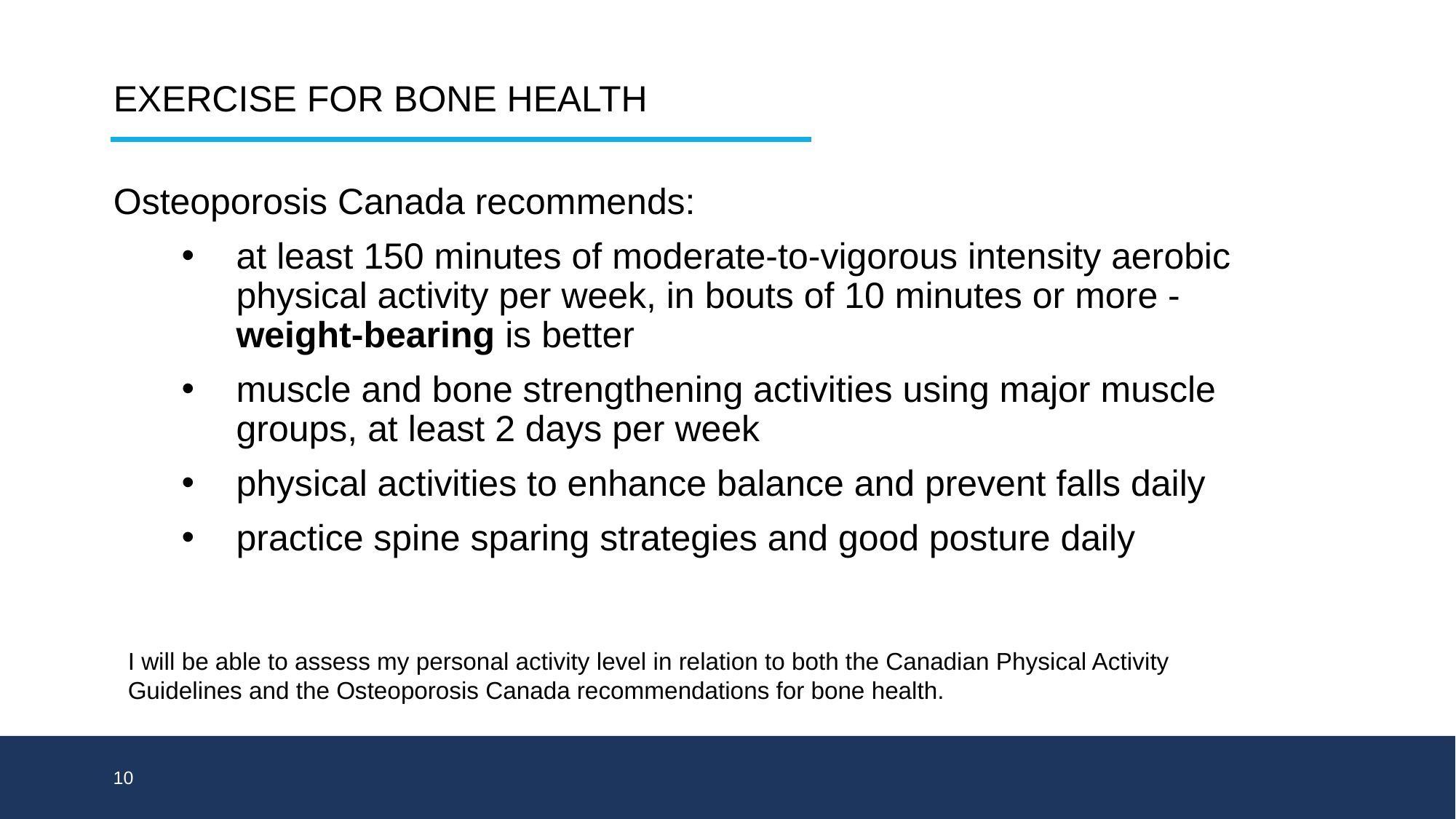

# Exercise for Bone Health
Osteoporosis Canada recommends:
at least 150 minutes of moderate-to-vigorous intensity aerobic physical activity per week, in bouts of 10 minutes or more - weight-bearing is better
muscle and bone strengthening activities using major muscle groups, at least 2 days per week
physical activities to enhance balance and prevent falls daily
practice spine sparing strategies and good posture daily

I will be able to assess my personal activity level in relation to both the Canadian Physical Activity Guidelines and the Osteoporosis Canada recommendations for bone health.